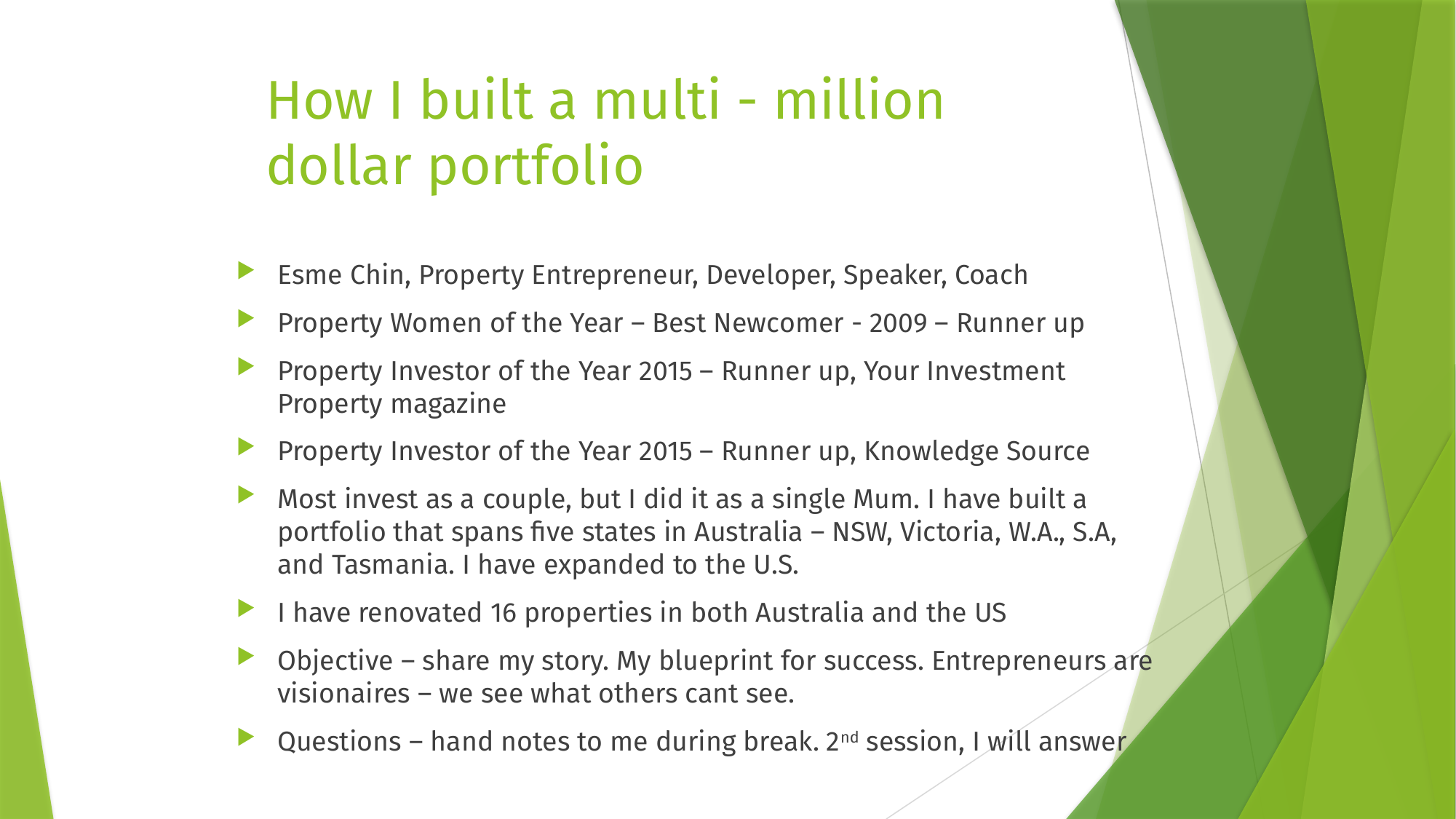

# How I built a multi - million dollar portfolio
Esme Chin, Property Entrepreneur, Developer, Speaker, Coach
Property Women of the Year – Best Newcomer - 2009 – Runner up
Property Investor of the Year 2015 – Runner up, Your Investment Property magazine
Property Investor of the Year 2015 – Runner up, Knowledge Source
Most invest as a couple, but I did it as a single Mum. I have built a portfolio that spans five states in Australia – NSW, Victoria, W.A., S.A, and Tasmania. I have expanded to the U.S.
I have renovated 16 properties in both Australia and the US
Objective – share my story. My blueprint for success. Entrepreneurs are visionaires – we see what others cant see.
Questions – hand notes to me during break. 2nd session, I will answer